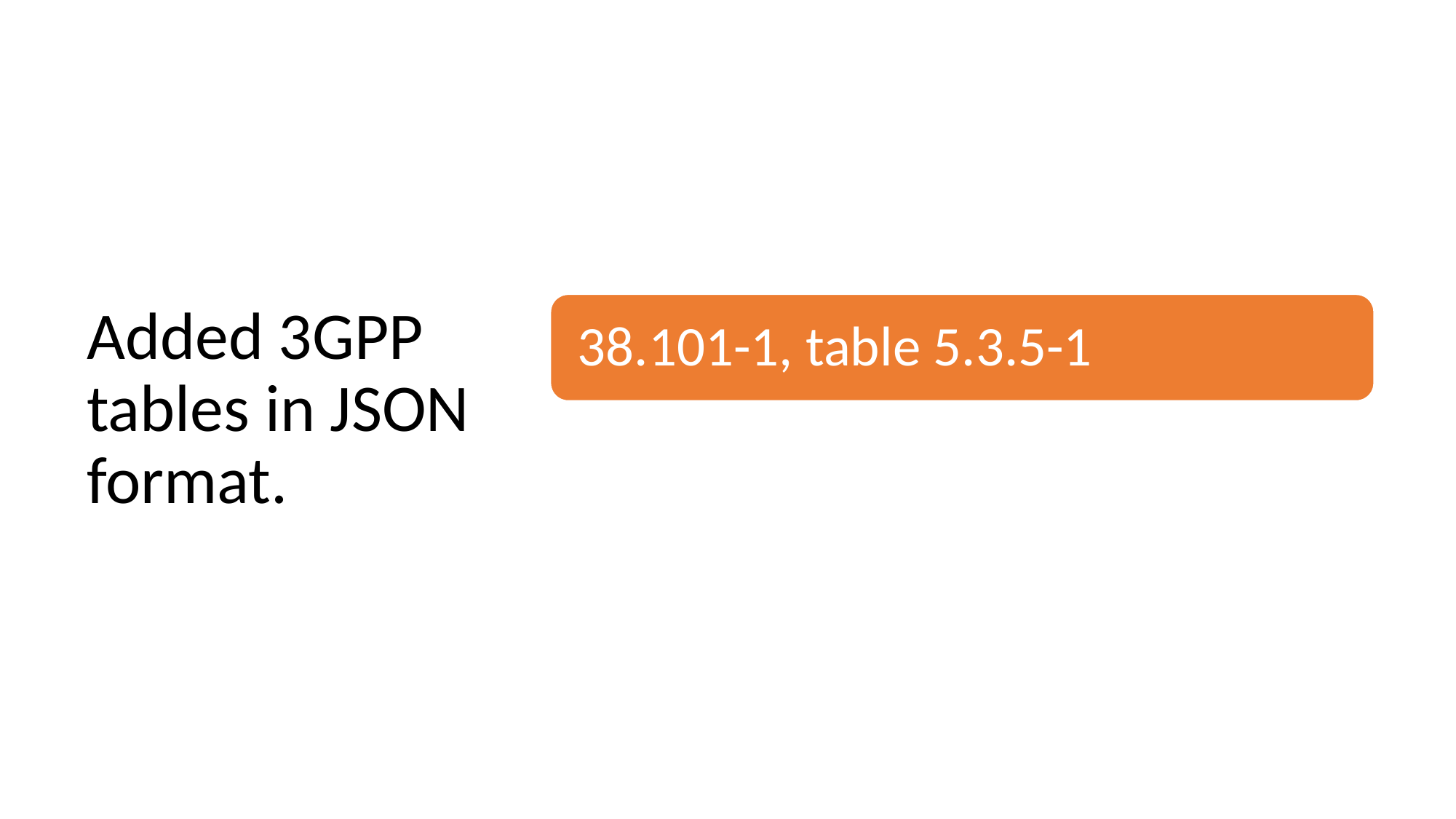

38.101-1, table 5.3.5-1
# Added 3GPP tables in JSON format.